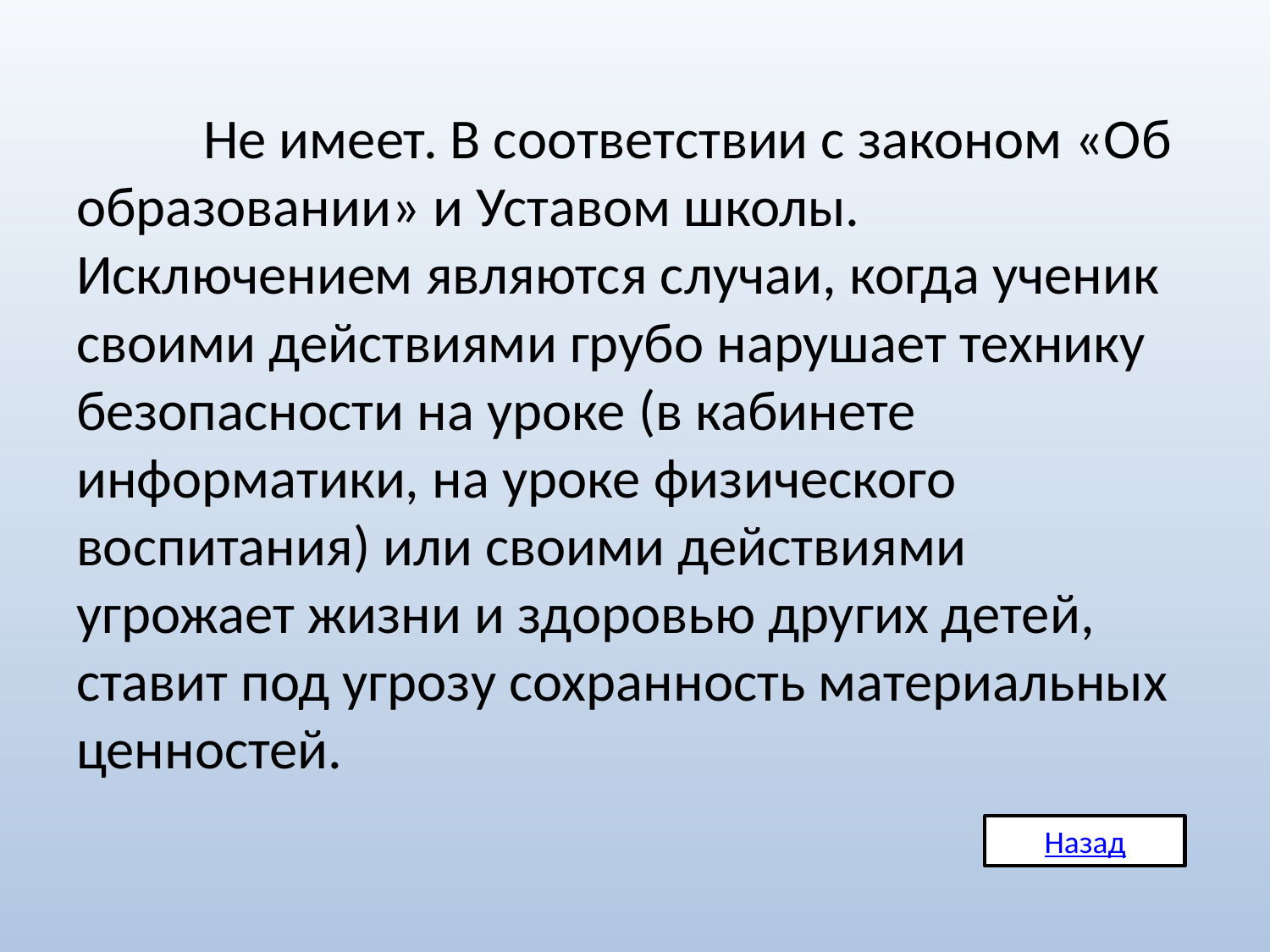

Не имеет. В соответствии с законом «Об образовании» и Уставом школы. Исключением являются случаи, когда ученик своими действиями грубо нарушает технику безопасности на уроке (в кабинете информатики, на уроке физического воспитания) или своими действиями угрожает жизни и здоровью других детей, ставит под угрозу сохранность материальных ценностей.
Назад